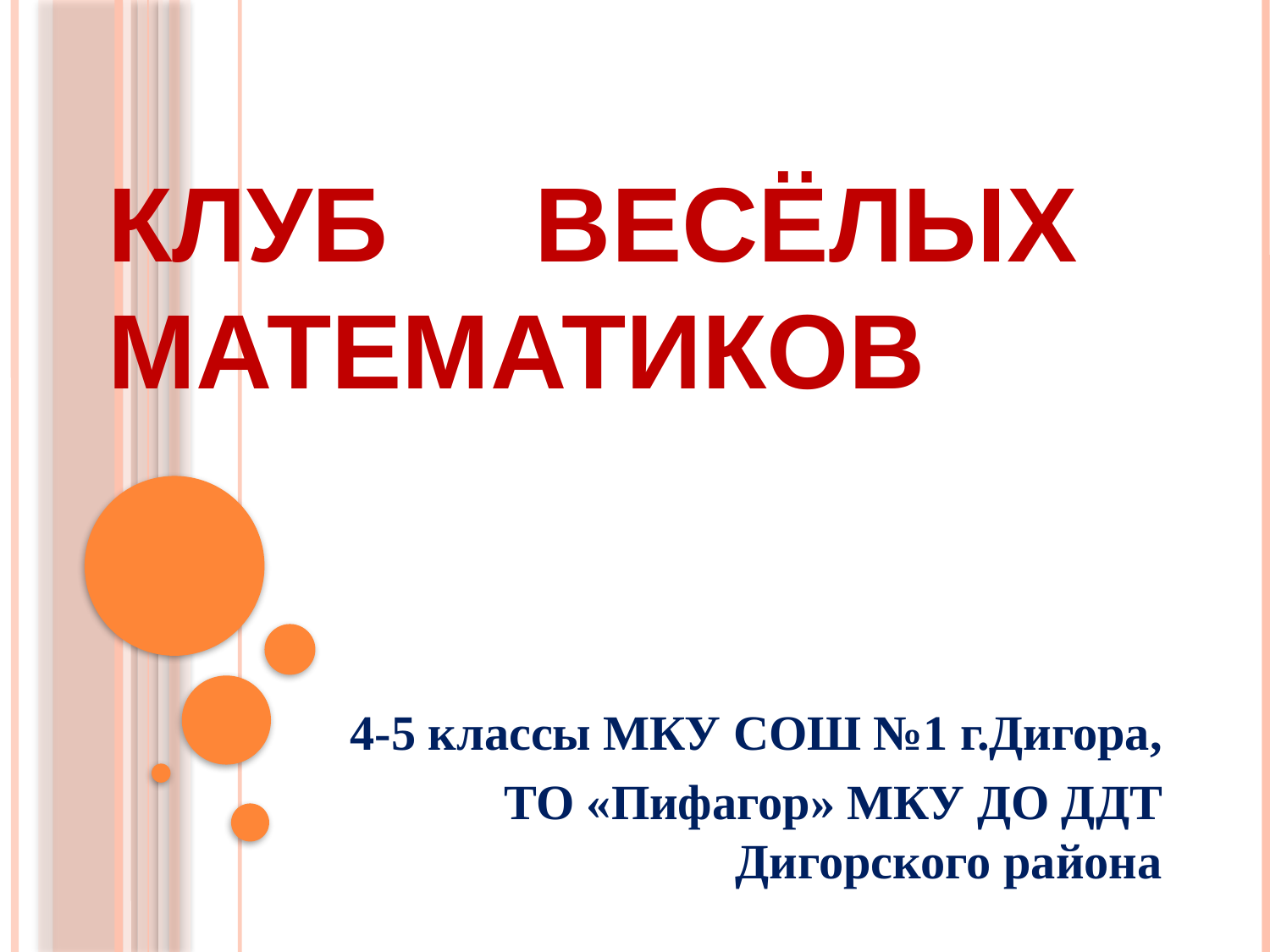

# Клуб     весёлых математиков
4-5 классы МКУ СОШ №1 г.Дигора,
ТО «Пифагор» МКУ ДО ДДТ Дигорского района